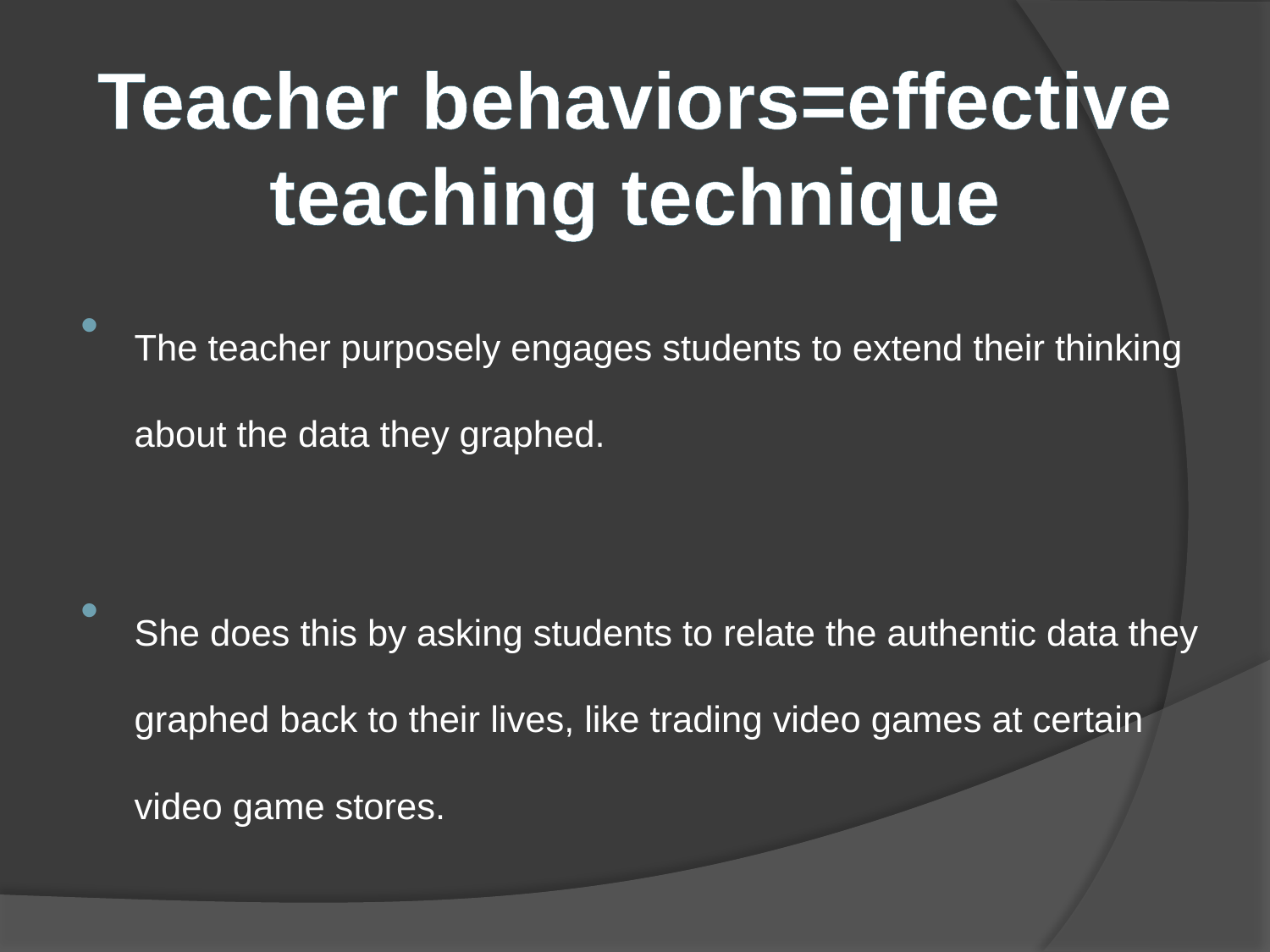

# Teacher behaviors=effective teaching technique
The teacher purposely engages students to extend their thinking about the data they graphed.

She does this by asking students to relate the authentic data they graphed back to their lives, like trading video games at certain video game stores.